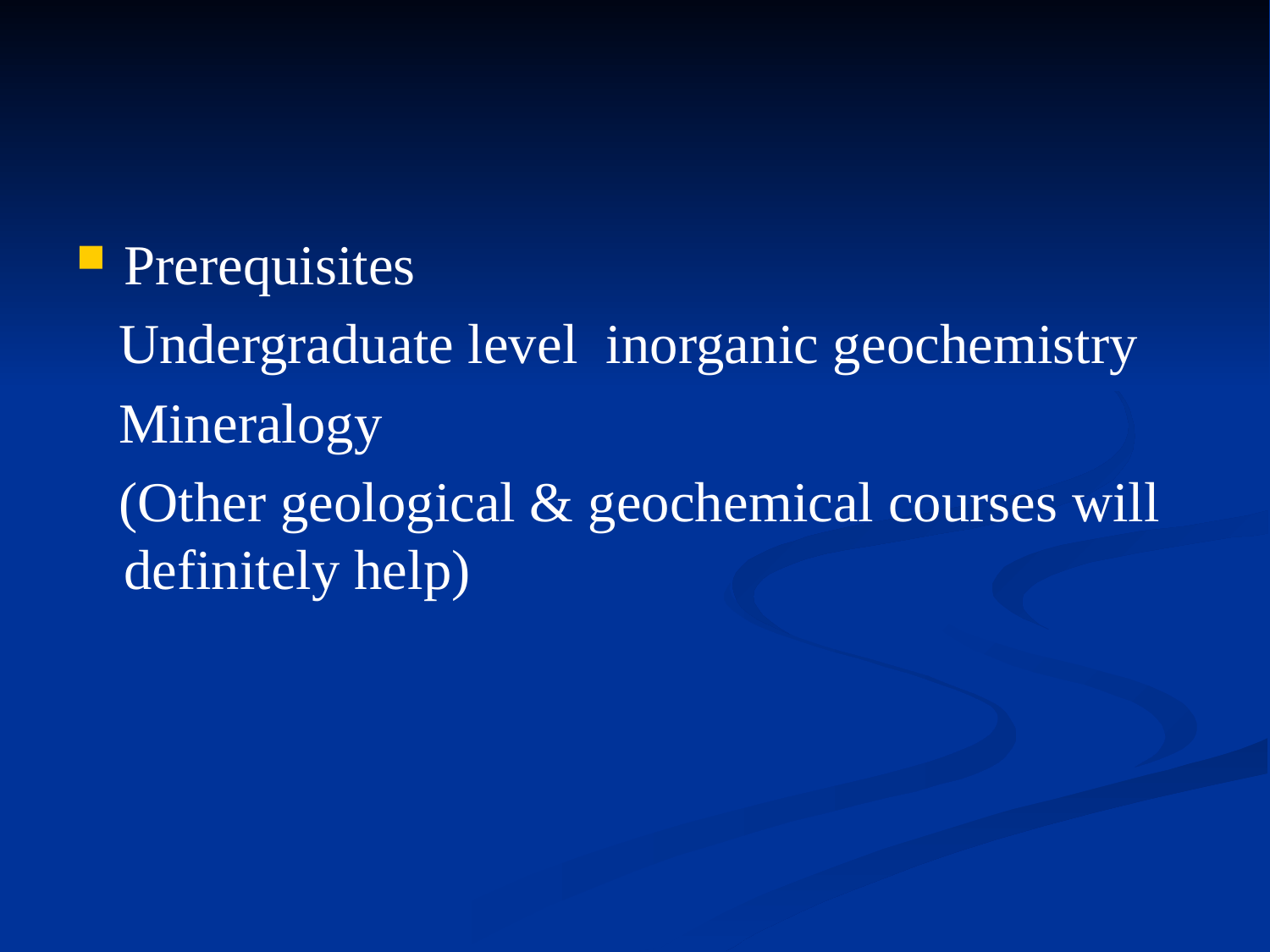

Prerequisites
   Undergraduate level  inorganic geochemistry
   Mineralogy
   (Other geological & geochemical courses will definitely help)